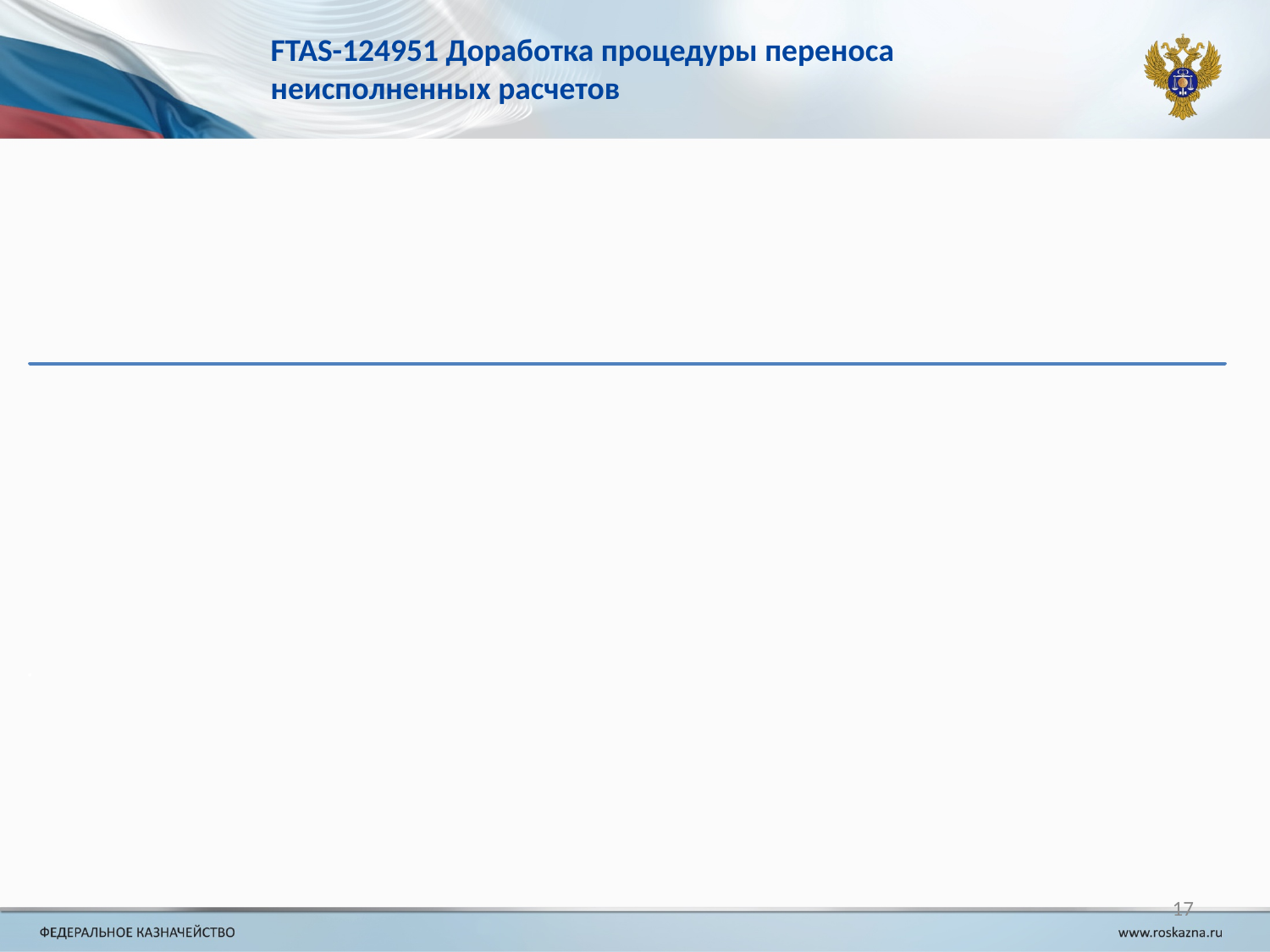

# FTAS-124951 Доработка процедуры переноса неисполненных расчетов

17